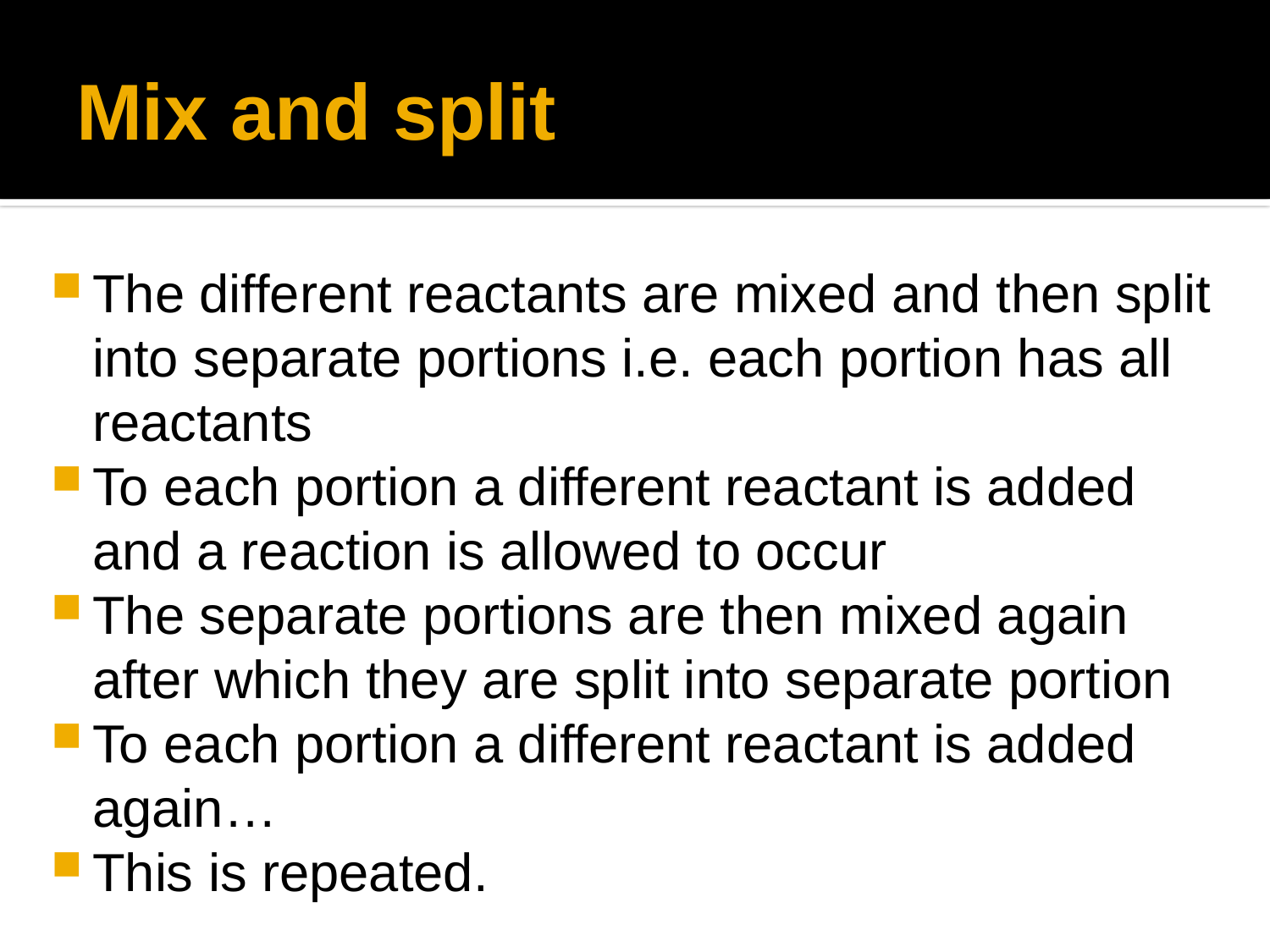

# Mix and split
The different reactants are mixed and then split into separate portions i.e. each portion has all reactants
To each portion a different reactant is added and a reaction is allowed to occur
The separate portions are then mixed again after which they are split into separate portion
To each portion a different reactant is added again…
This is repeated.